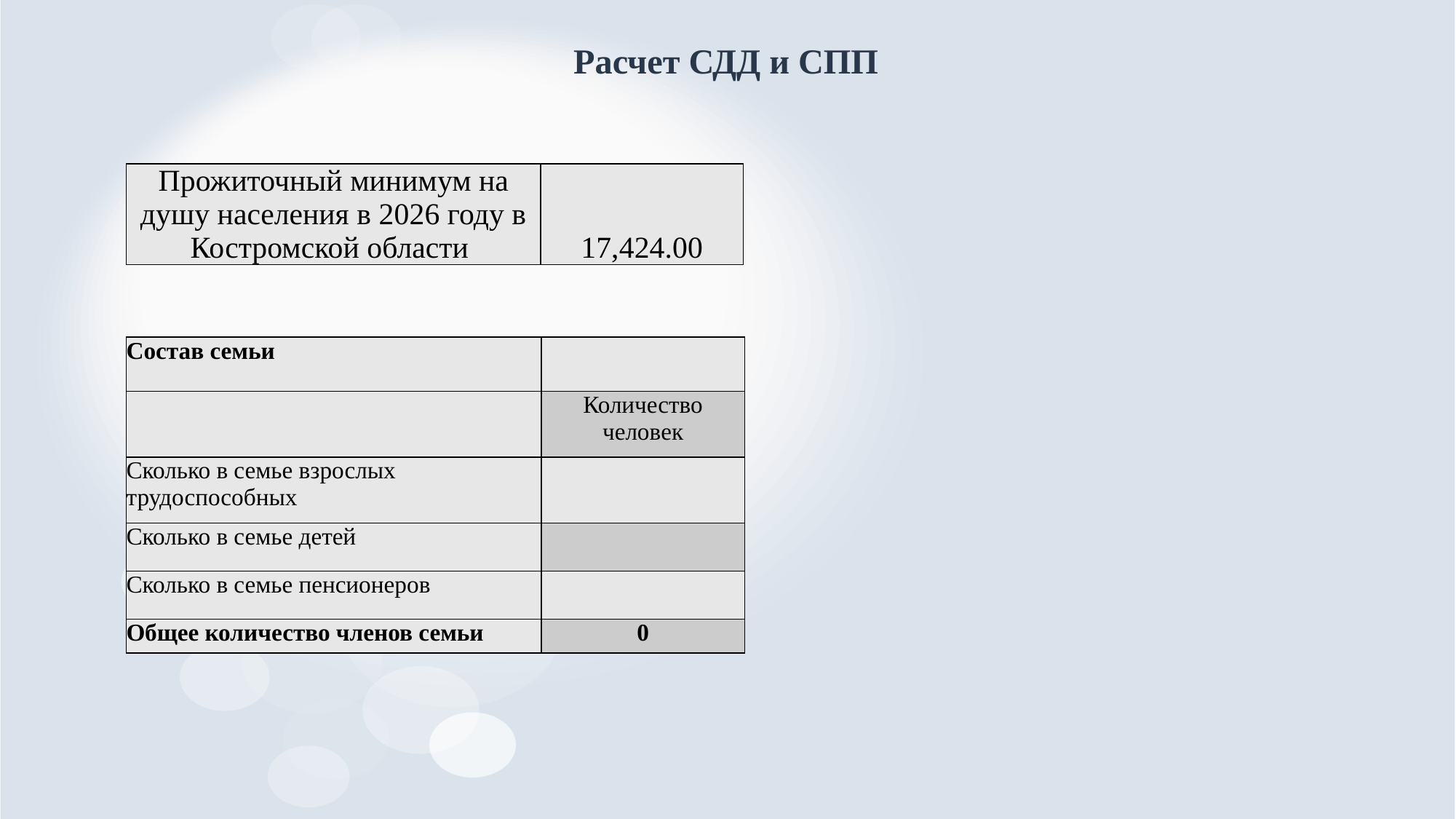

# Расчет СДД и СПП
| Прожиточный минимум на душу населения в 2026 году в Костромской области | 17,424.00 |
| --- | --- |
| Состав семьи |  |
| --- | --- |
|  | Количество человек |
| Сколько в семье взрослых трудоспособных |  |
| Сколько в семье детей |  |
| Сколько в семье пенсионеров |  |
| Общее количество членов семьи | 0 |